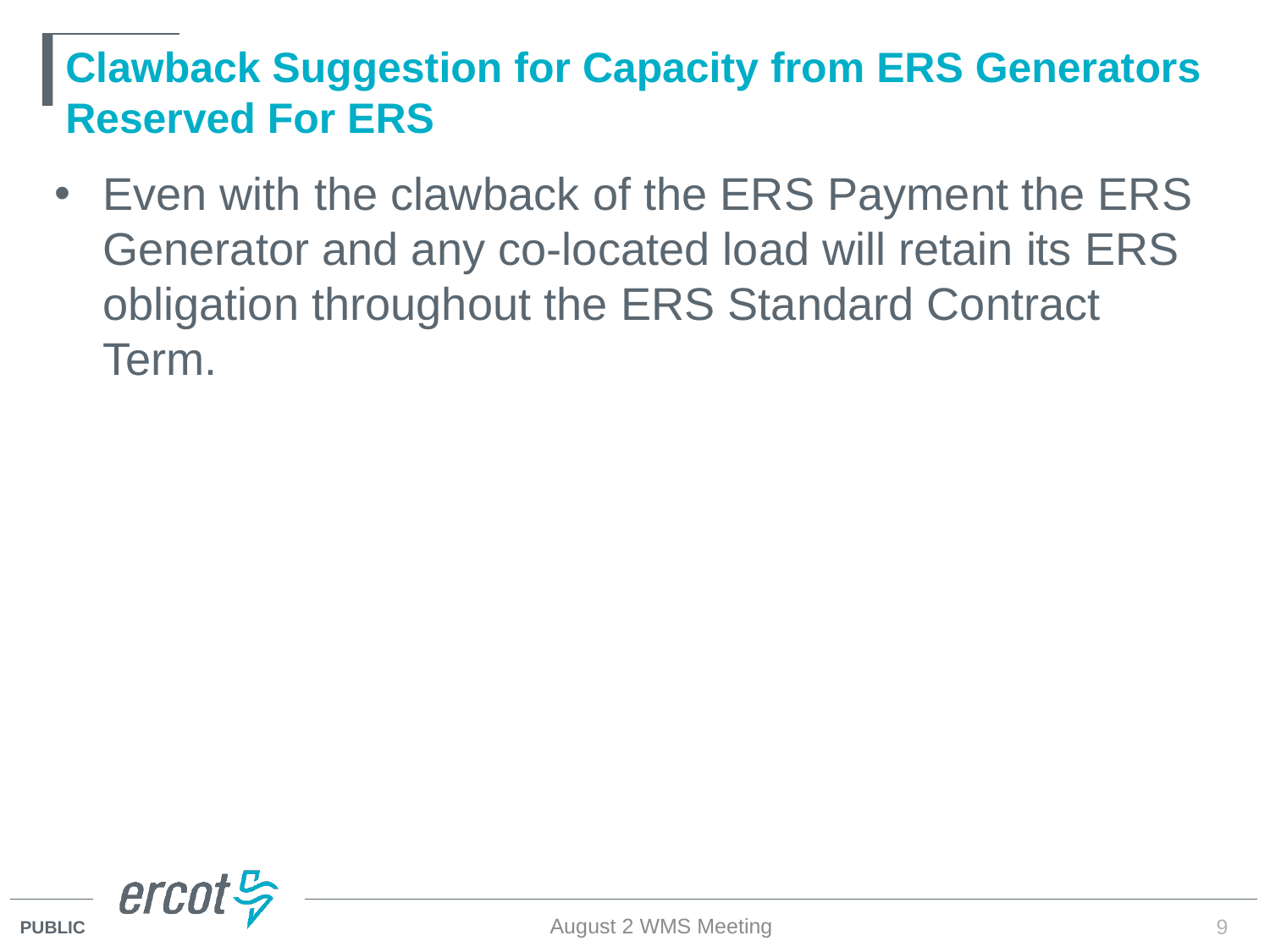

# Clawback Suggestion for Capacity from ERS Generators Reserved For ERS
Even with the clawback of the ERS Payment the ERS Generator and any co-located load will retain its ERS obligation throughout the ERS Standard Contract Term.

August 2 WMS Meeting
9